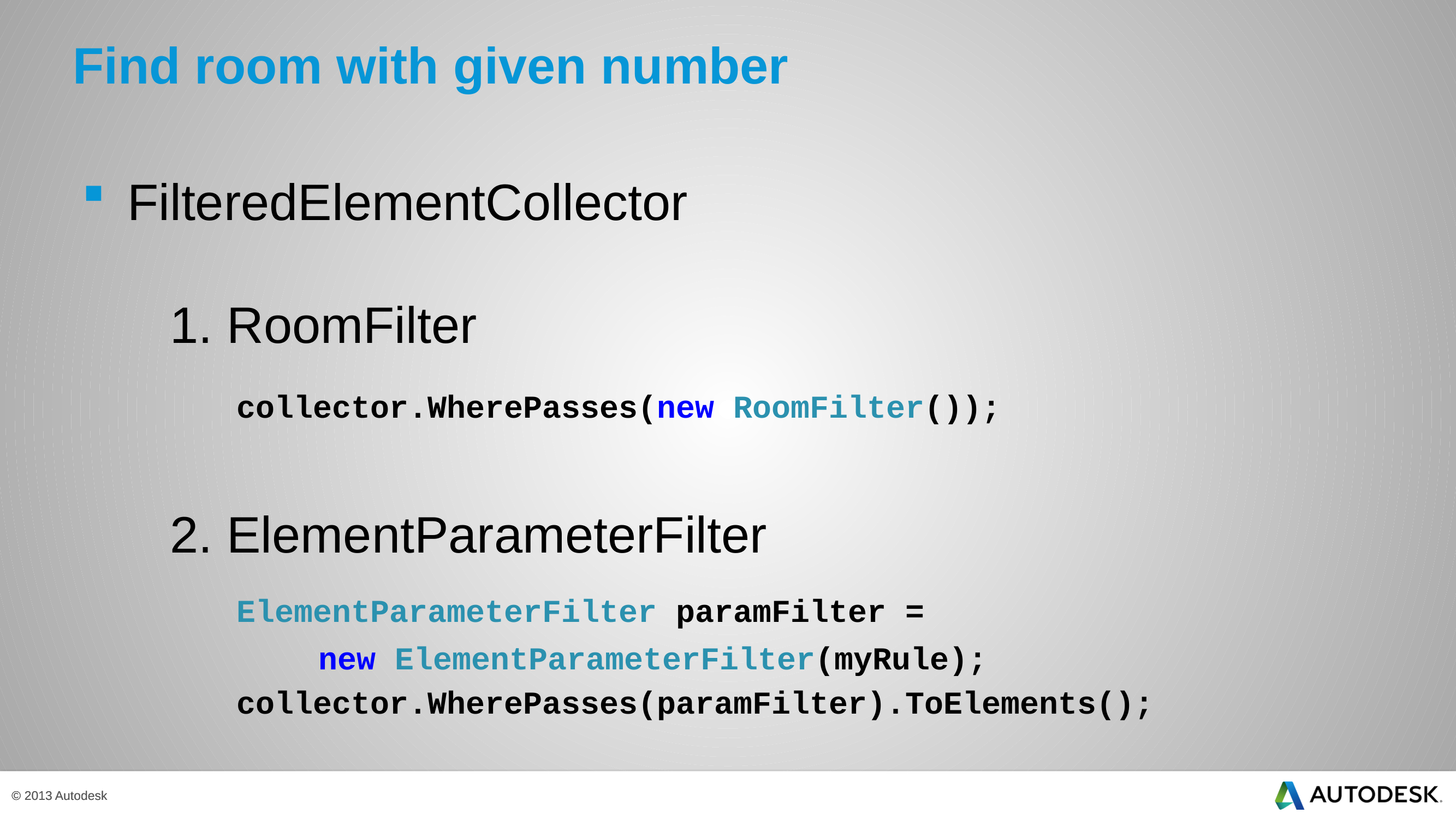

# Find room with given number
FilteredElementCollector

	   1. RoomFilter
		collector.WherePasses(new RoomFilter());

	   2. ElementParameterFilter
		ElementParameterFilter paramFilter =
			new ElementParameterFilter(myRule);
		collector.WherePasses(paramFilter).ToElements();